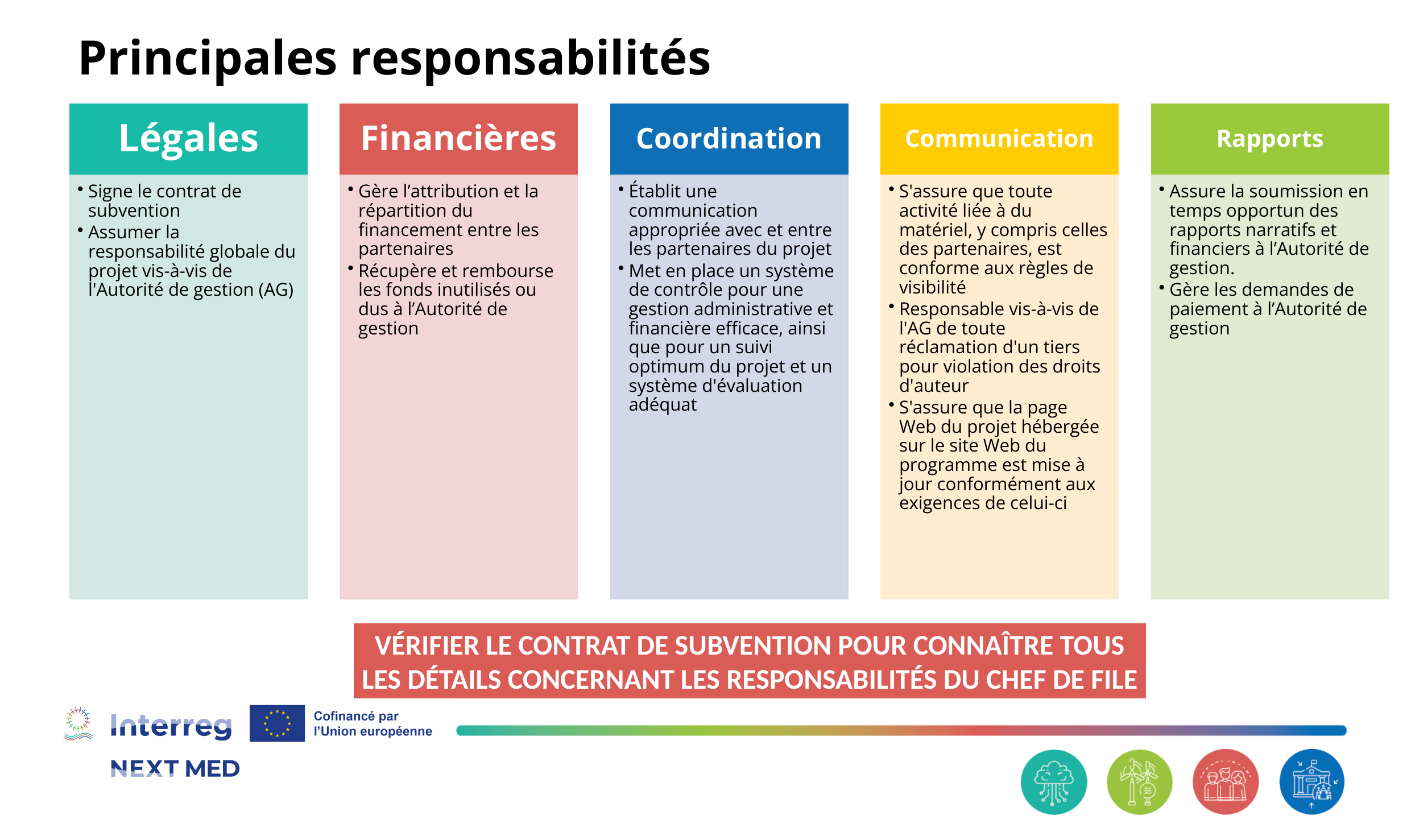

# Principales responsabilités
Légales
Signe le contrat de subvention
Assumer la responsabilité globale du projet vis-à-vis de l'Autorité de gestion (AG)
Financières
Gère l’attribution et la répartition du financement entre les partenaires
Récupère et rembourse les fonds inutilisés ou dus à l’Autorité de gestion
Coordination
Établit une communication appropriée avec et entre les partenaires du projet
Met en place un système de contrôle pour une gestion administrative et financière efficace, ainsi que pour un suivi optimum du projet et un système d'évaluation adéquat

Communication
S'assure que toute activité liée à du matériel, y compris celles des partenaires, est conforme aux règles de visibilité
Responsable vis-à-vis de l'AG de toute réclamation d'un tiers pour violation des droits d'auteur
S'assure que la page Web du projet hébergée sur le site Web du programme est mise à jour conformément aux exigences de celui-ci

Rapports
Assure la soumission en temps opportun des rapports narratifs et financiers à l’Autorité de gestion.
Gère les demandes de paiement à l’Autorité de gestion

VÉRIFIER LE CONTRAT DE SUBVENTION POUR CONNAÎTRE TOUS LES DÉTAILS CONCERNANT LES RESPONSABILITÉS DU CHEF DE FILE